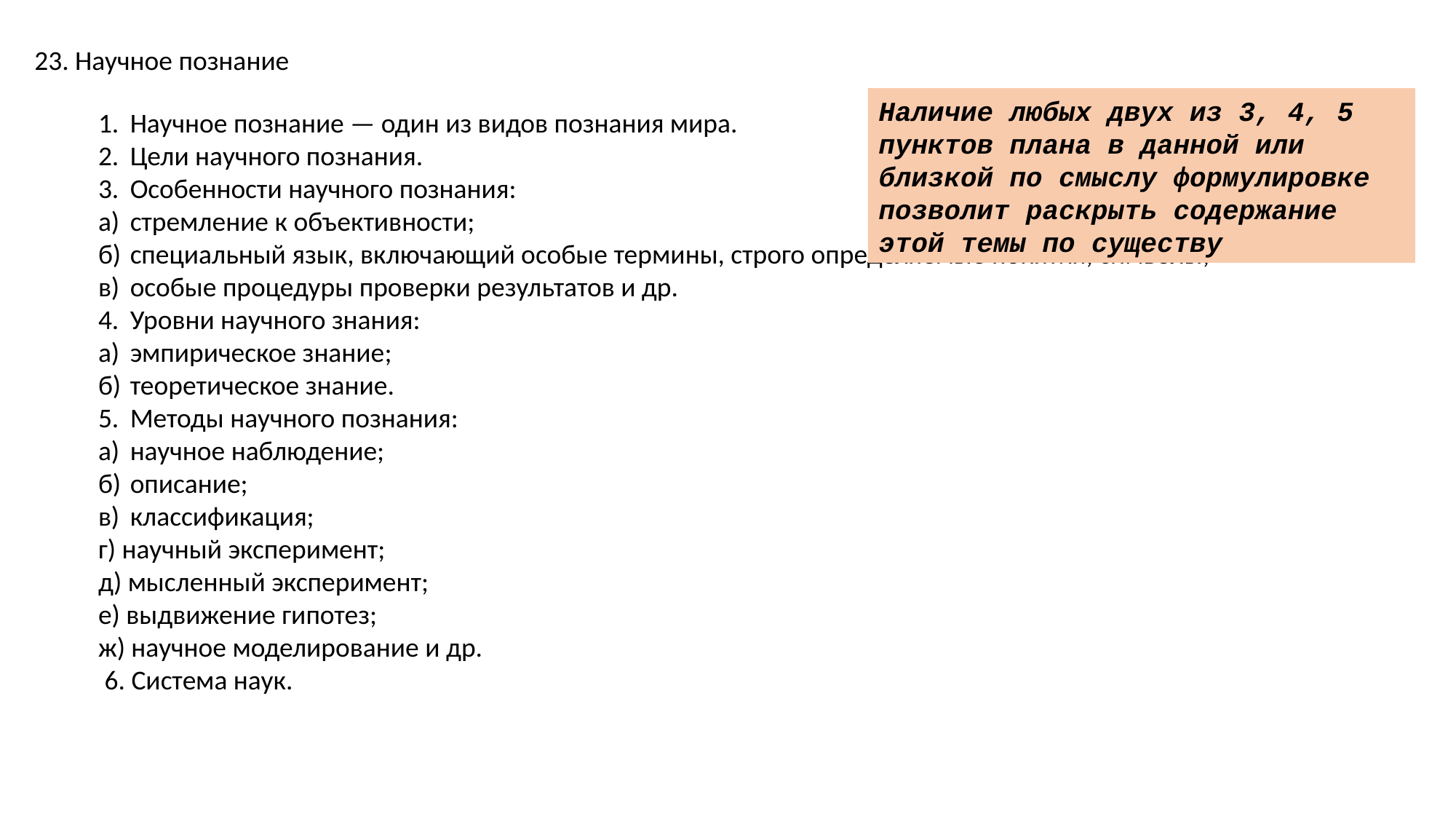

23. Научное познание
Наличие любых двух из 3, 4, 5 пунктов плана в данной или близкой по смыслу формулировке позволит раскрыть содержание этой темы по существу
1.	Научное познание — один из видов познания мира.
2.	Цели научного познания.
3.	Особенности научного познания:
а)	стремление к объективности;
б)	специальный язык, включающий особые термины, строго определяемые понятия, символы;
в)	особые процедуры проверки результатов и др.
4.	Уровни научного знания:
а)	эмпирическое знание;
б)	теоретическое знание.
5.	Методы научного познания:
а)	научное наблюдение;
б)	описание;
в)	классификация;
г) научный эксперимент;
д) мысленный эксперимент;
е) выдвижение гипотез;
ж) научное моделирование и др.
 6. Система наук.